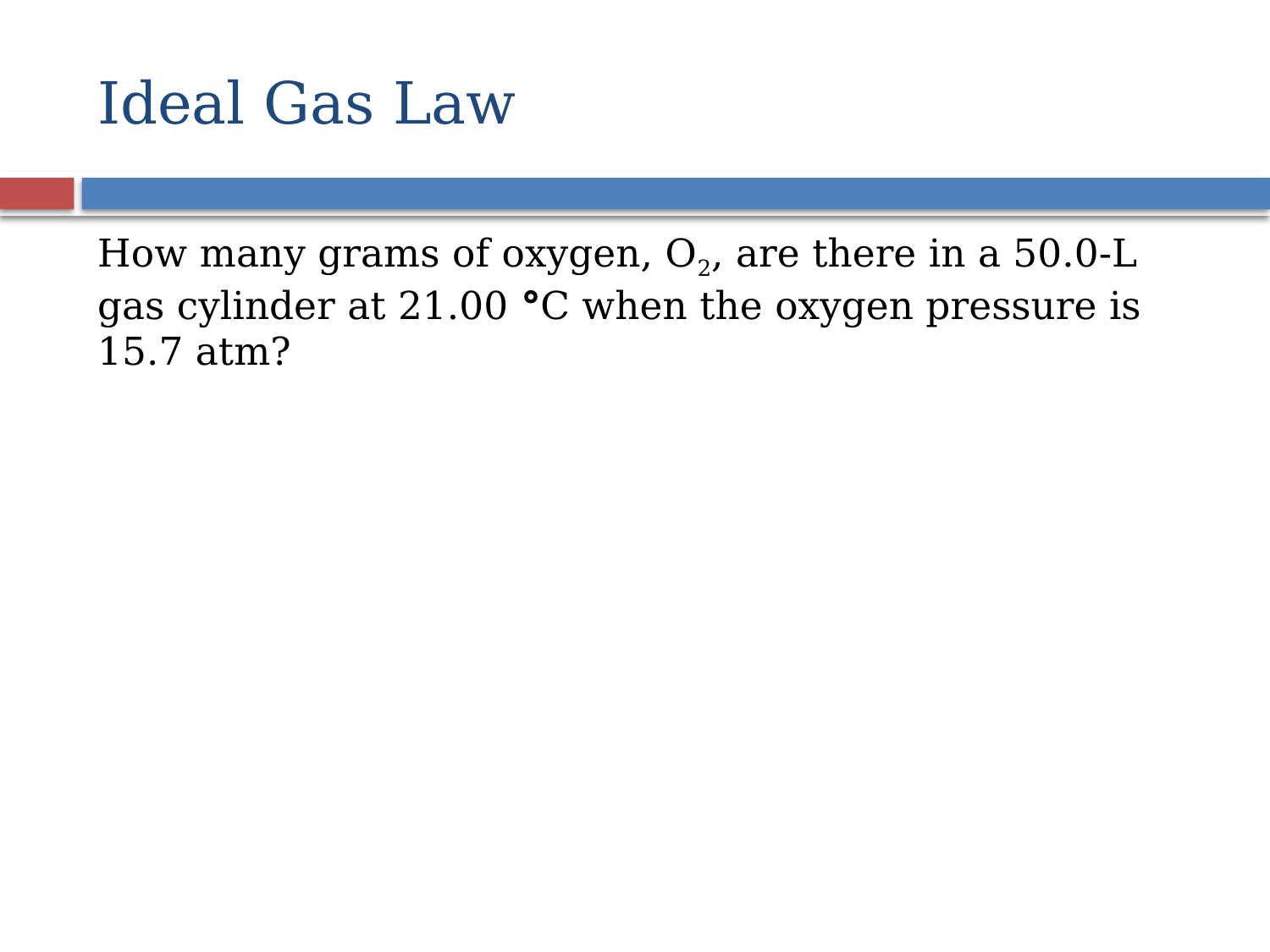

# Ideal Gas Law
How many grams of oxygen, O2, are there in a 50.0-L gas cylinder at 21.00 °C when the oxygen pressure is 15.7 atm?